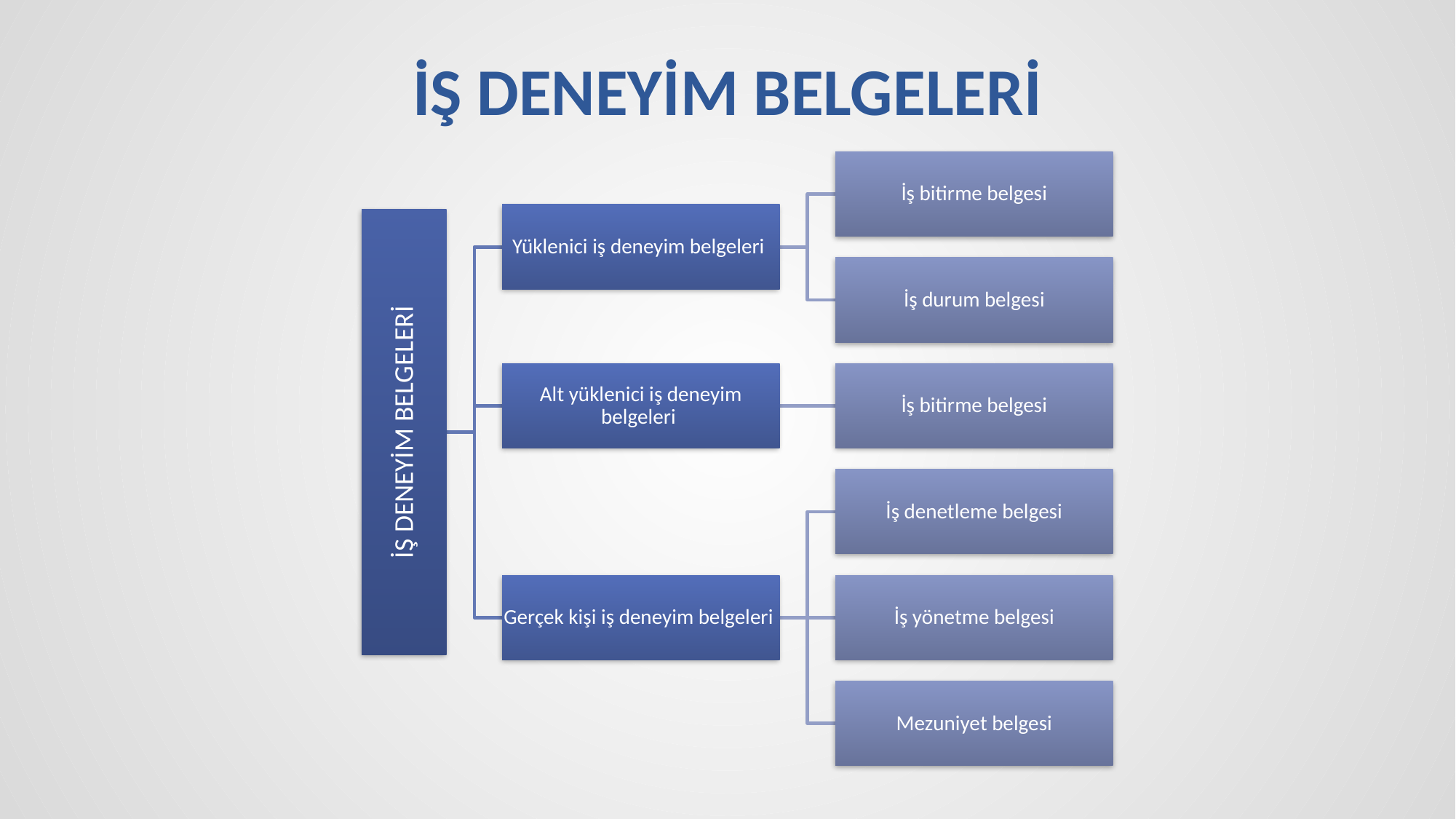

# İŞ DENEYİM BELGELERİ

İŞ DENEYİM BELGELERİ
Yüklenici iş deneyim belgeleri
İş bitirme belgesi
İş durum belgesi
Alt yüklenici iş deneyim belgeleri
İş bitirme belgesi
Gerçek kişi iş deneyim belgeleri
İş denetleme belgesi
İş yönetme belgesi
Mezuniyet belgesi